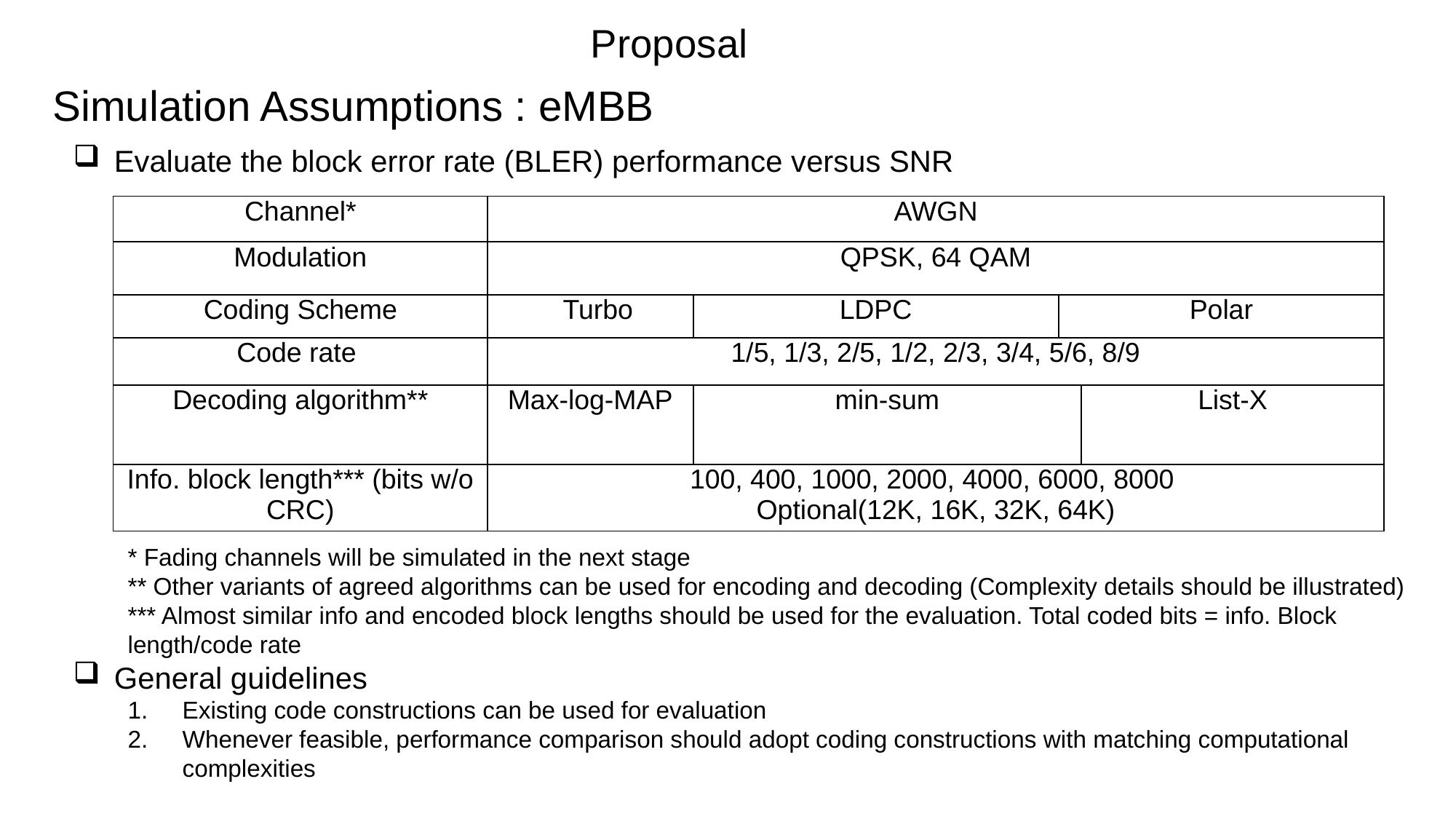

Proposal
# Simulation Assumptions : eMBB

Evaluate the block error rate (BLER) performance versus SNR

* Fading channels will be simulated in the next stage
** Other variants of agreed algorithms can be used for encoding and decoding (Complexity details should be illustrated)
*** Almost similar info and encoded block lengths should be used for the evaluation. Total coded bits = info. Block length/code rate
General guidelines
Existing code constructions can be used for evaluation
Whenever feasible, performance comparison should adopt coding constructions with matching computational complexities

| Channel\* | AWGN |  |  |  |
| --- | --- | --- | --- | --- |
| Modulation | QPSK, 64 QAM |  |  |  |
| Coding Scheme | Turbo | LDPC | Polar |  |
| Code rate | 1/5, 1/3, 2/5, 1/2, 2/3, 3/4, 5/6, 8/9 |  |  |  |
| Decoding algorithm\*\* | Max-log-MAP | min-sum |  | List-X |
| Info. block length\*\*\* (bits w/o CRC) | 100, 400, 1000, 2000, 4000, 6000, 8000 Optional(12K, 16K, 32K, 64K) |  |  |  |